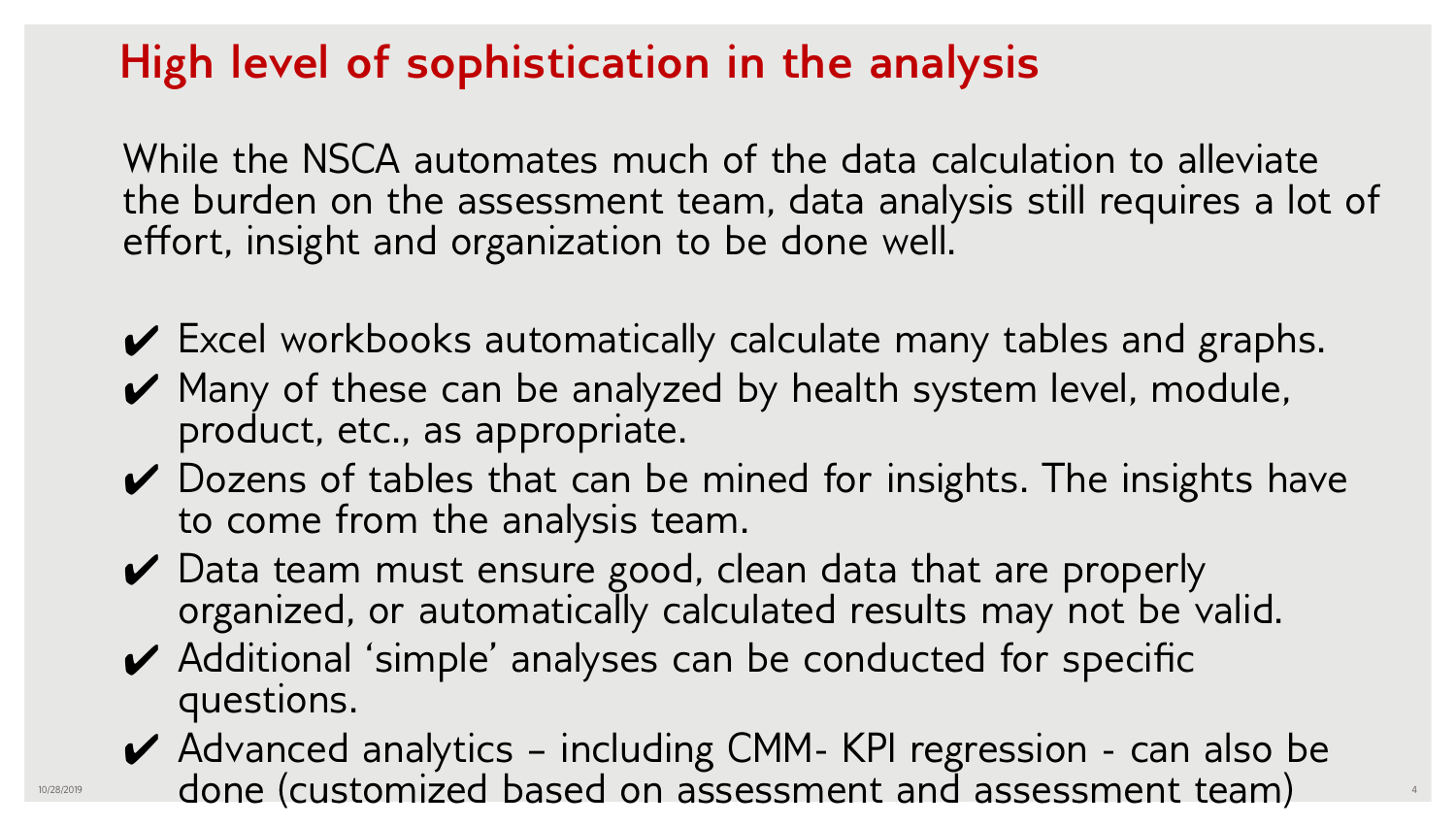

High level of sophistication in the analysis
While the NSCA automates much of the data calculation to alleviate the burden on the assessment team, data analysis still requires a lot of effort, insight and organization to be done well.

Excel workbooks automatically calculate many tables and graphs.
Many of these can be analyzed by health system level, module, product, etc., as appropriate.
Dozens of tables that can be mined for insights. The insights have to come from the analysis team.
Data team must ensure good, clean data that are properly organized, or automatically calculated results may not be valid.
Additional ‘simple’ analyses can be conducted for specific questions.
Advanced analytics – including CMM- KPI regression - can also be done (customized based on assessment and assessment team)
10/28/2019
4